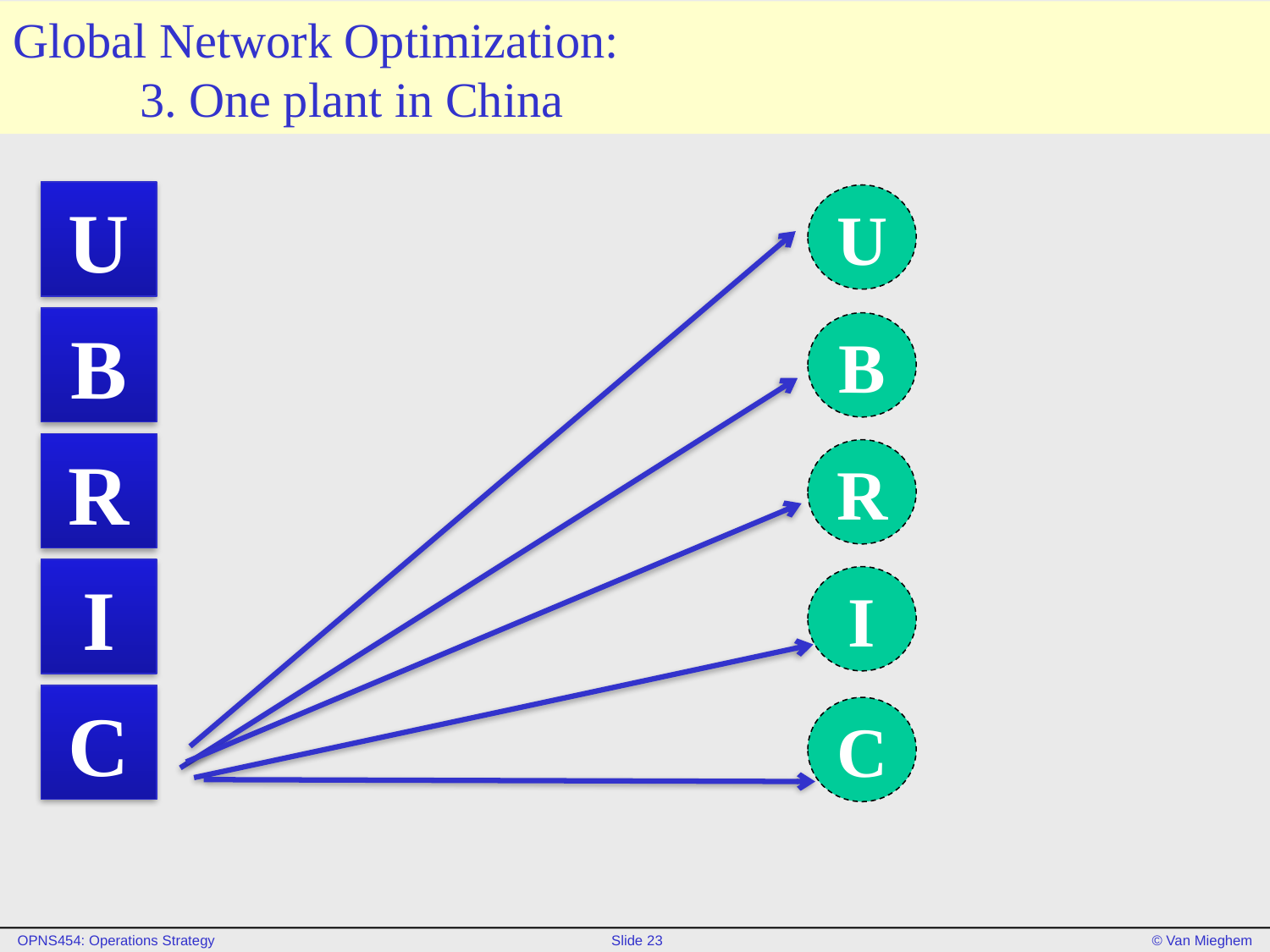

# Global Network Optimization: 3. One plant in China
U
U
B
B
R
R
I
I
C
C